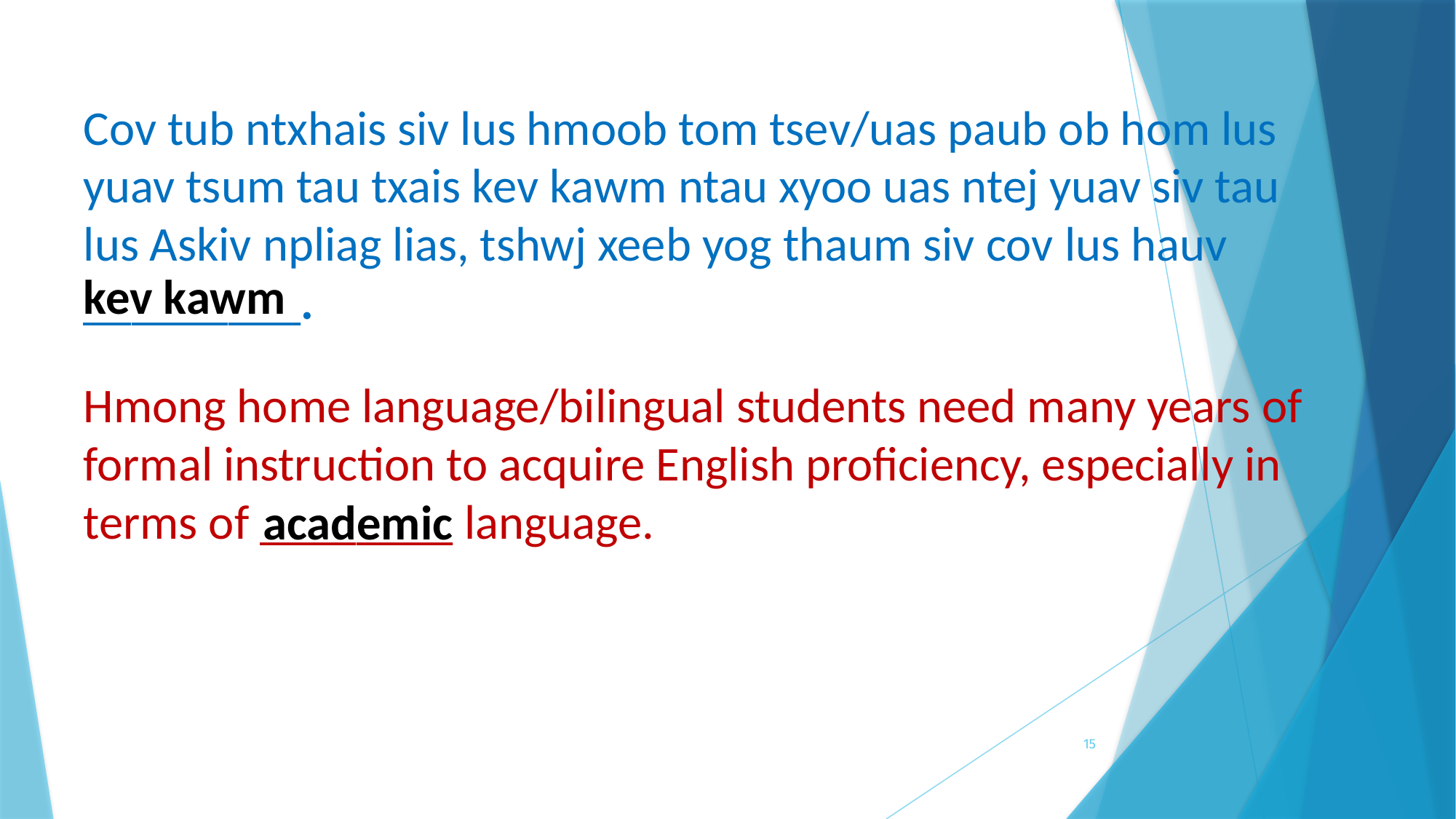

Cov tub ntxhais siv lus hmoob tom tsev/uas paub ob hom lus yuav tsum tau txais kev kawm ntau xyoo uas ntej yuav siv tau lus Askiv npliag lias, tshwj xeeb yog thaum siv cov lus hauv _________.
kev kawm
Hmong home language/bilingual students need many years of formal instruction to acquire English proficiency, especially in terms of ________ language.
academic
15